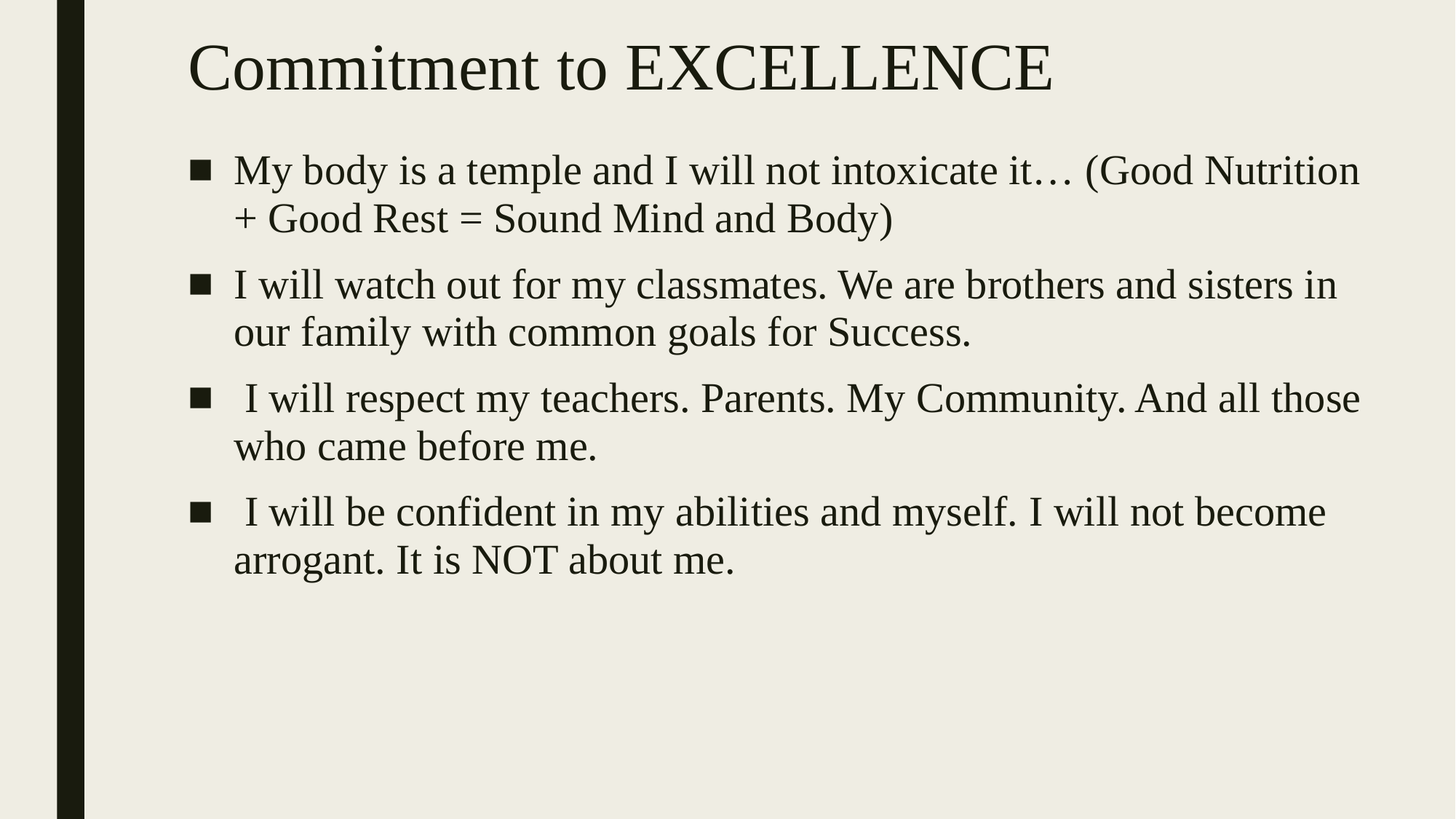

# Commitment to EXCELLENCE
My body is a temple and I will not intoxicate it… (Good Nutrition + Good Rest = Sound Mind and Body)
I will watch out for my classmates. We are brothers and sisters in our family with common goals for Success.
 I will respect my teachers. Parents. My Community. And all those who came before me.
 I will be confident in my abilities and myself. I will not become arrogant. It is NOT about me.